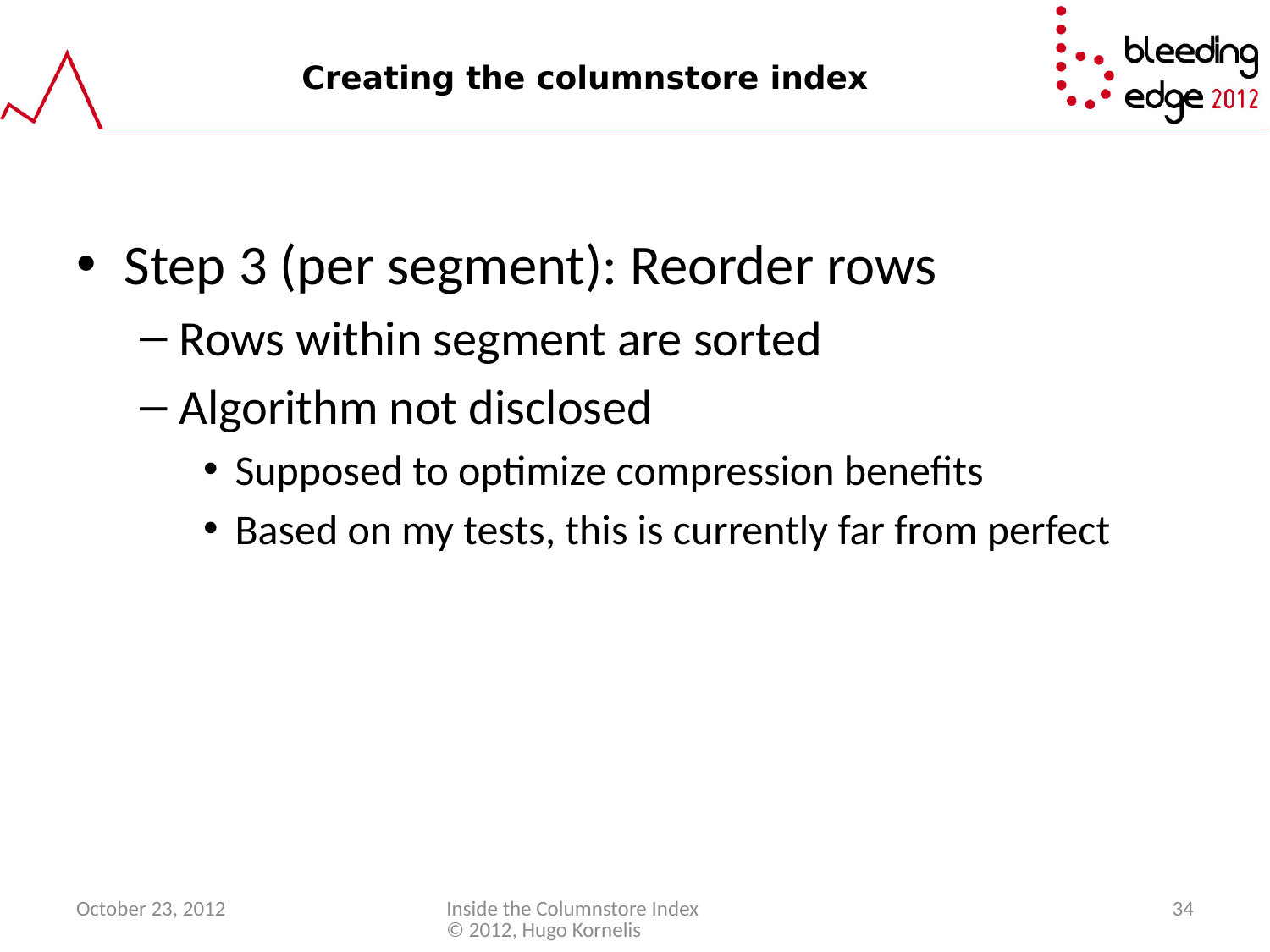

# Creating the columnstore index
Step 3 (per segment): Reorder rows
Rows within segment are sorted
Algorithm not disclosed
Supposed to optimize compression benefits
Based on my tests, this is currently far from perfect
October 23, 2012
Inside the Columnstore Index                       © 2012, Hugo Kornelis
34